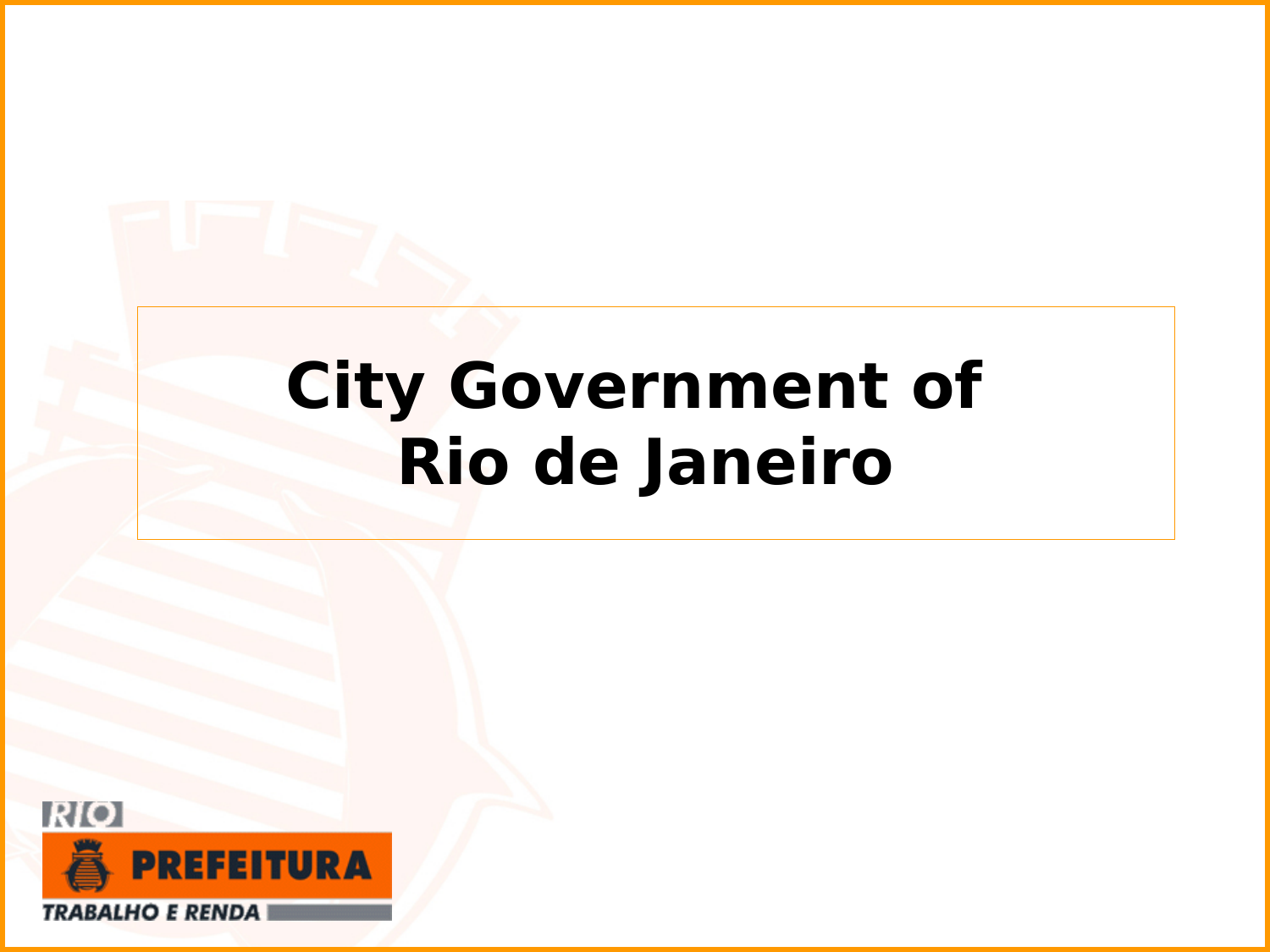

# City Government of Rio de Janeiro